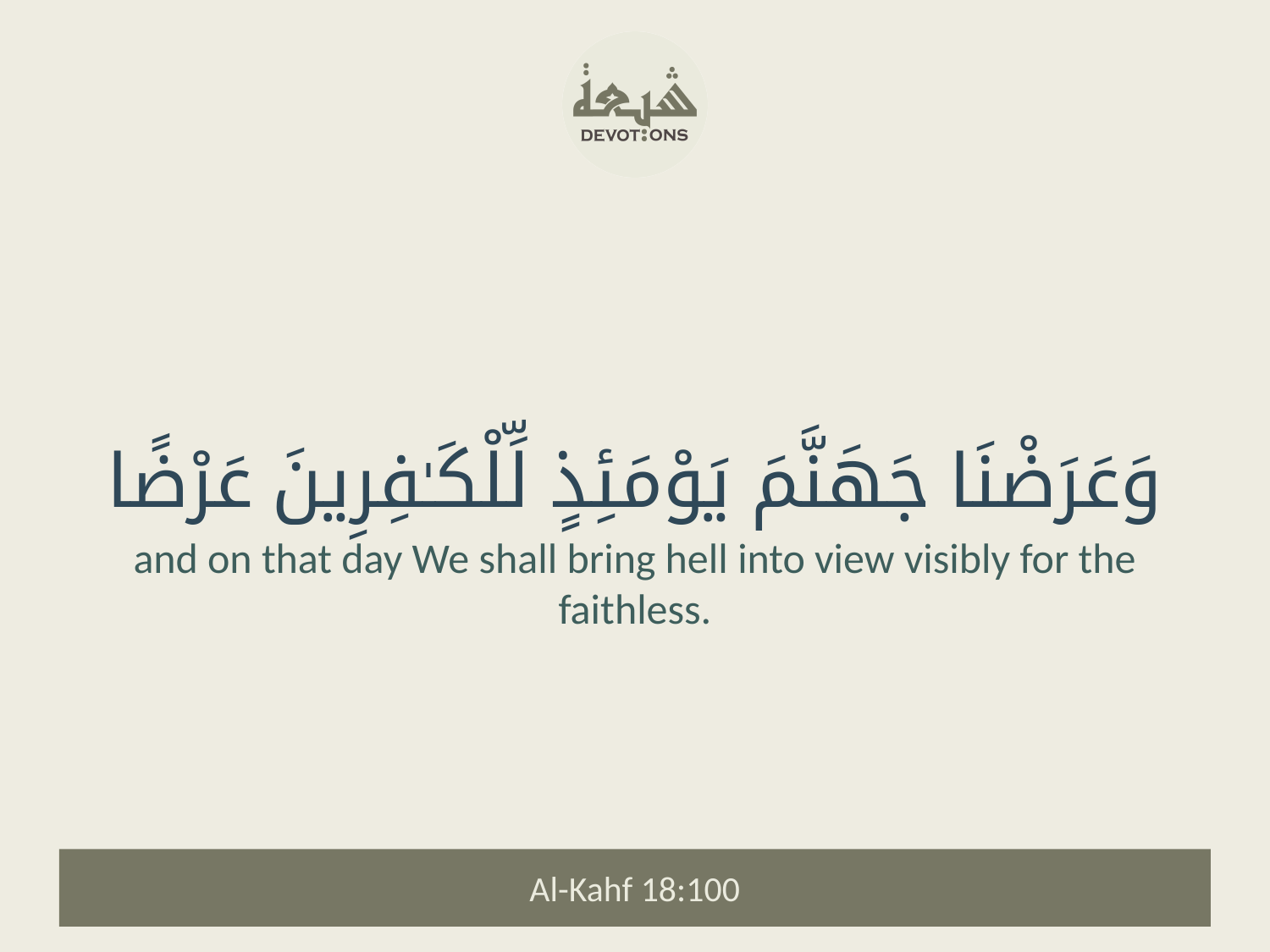

وَعَرَضْنَا جَهَنَّمَ يَوْمَئِذٍ لِّلْكَـٰفِرِينَ عَرْضًا
and on that day We shall bring hell into view visibly for the faithless.
Al-Kahf 18:100